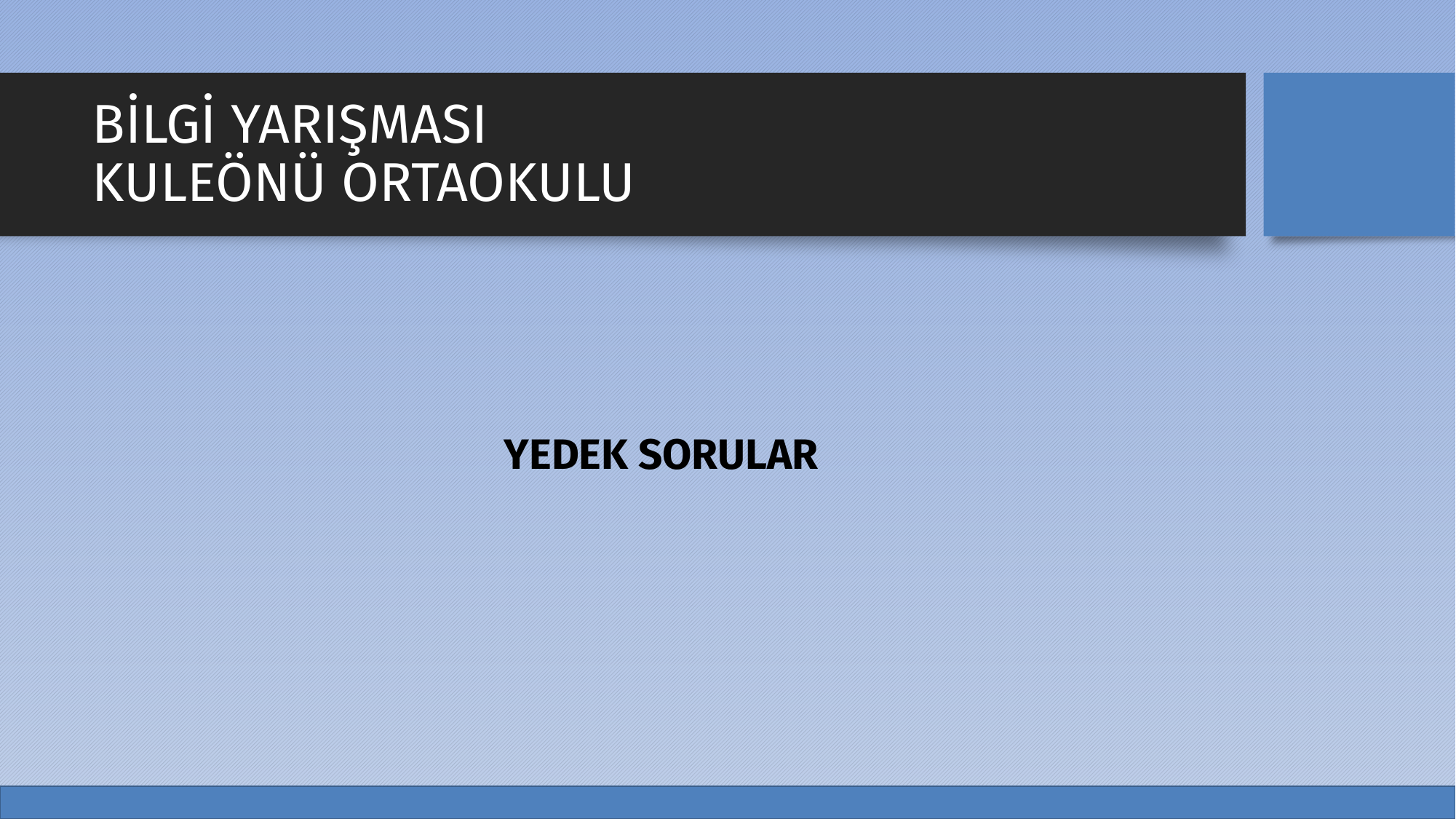

# BİLGİ YARIŞMASI KULEÖNÜ ORTAOKULU
YEDEK SORULAR